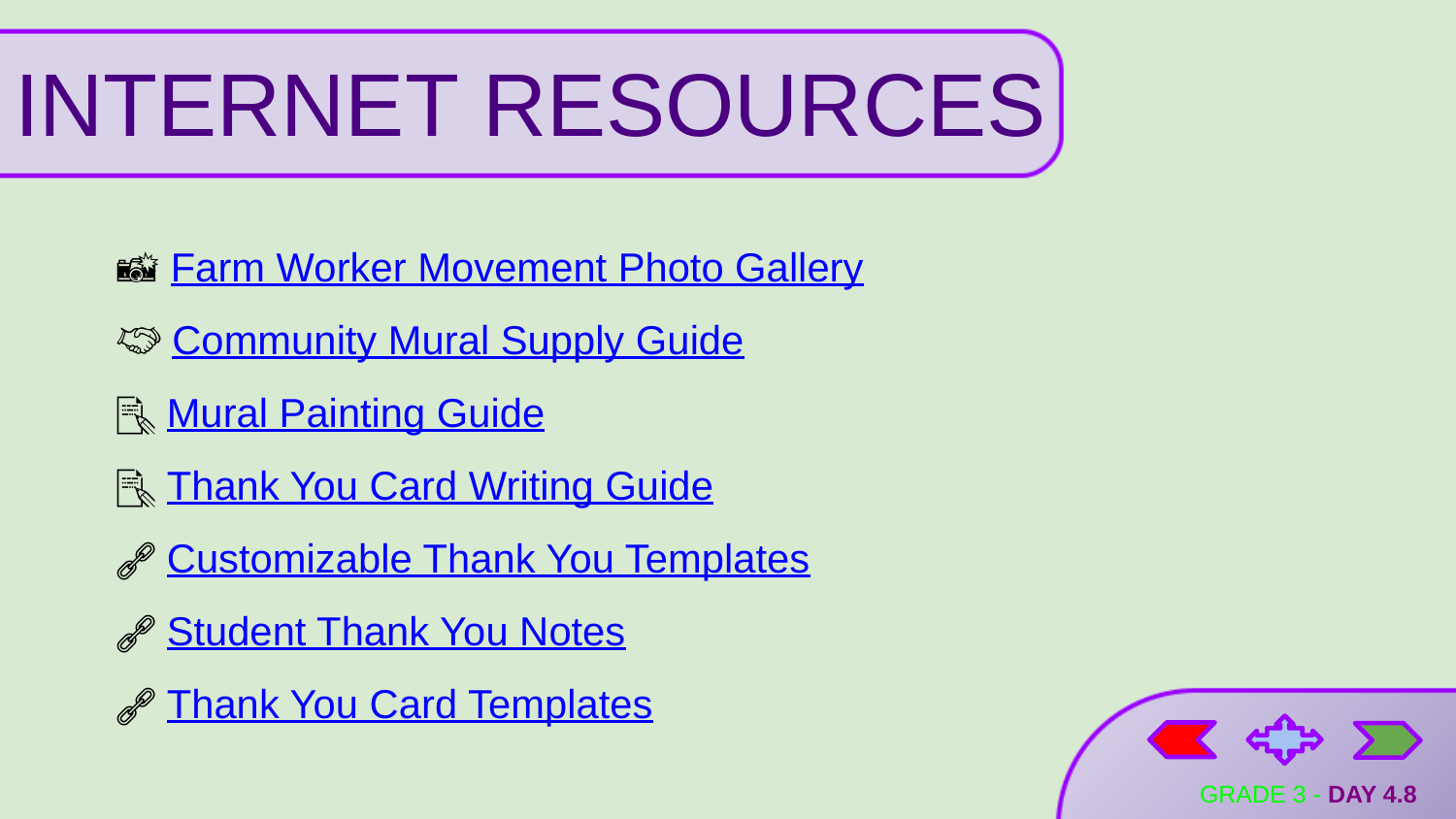

# INTERNET RESOURCES
📸 Farm Worker Movement Photo Gallery
🤝 Community Mural Supply Guide
📝 Mural Painting Guide
📝 Thank You Card Writing Guide
🔗 Customizable Thank You Templates
🔗 Student Thank You Notes
🔗 Thank You Card Templates

GRADE 3 - DAY 4.8